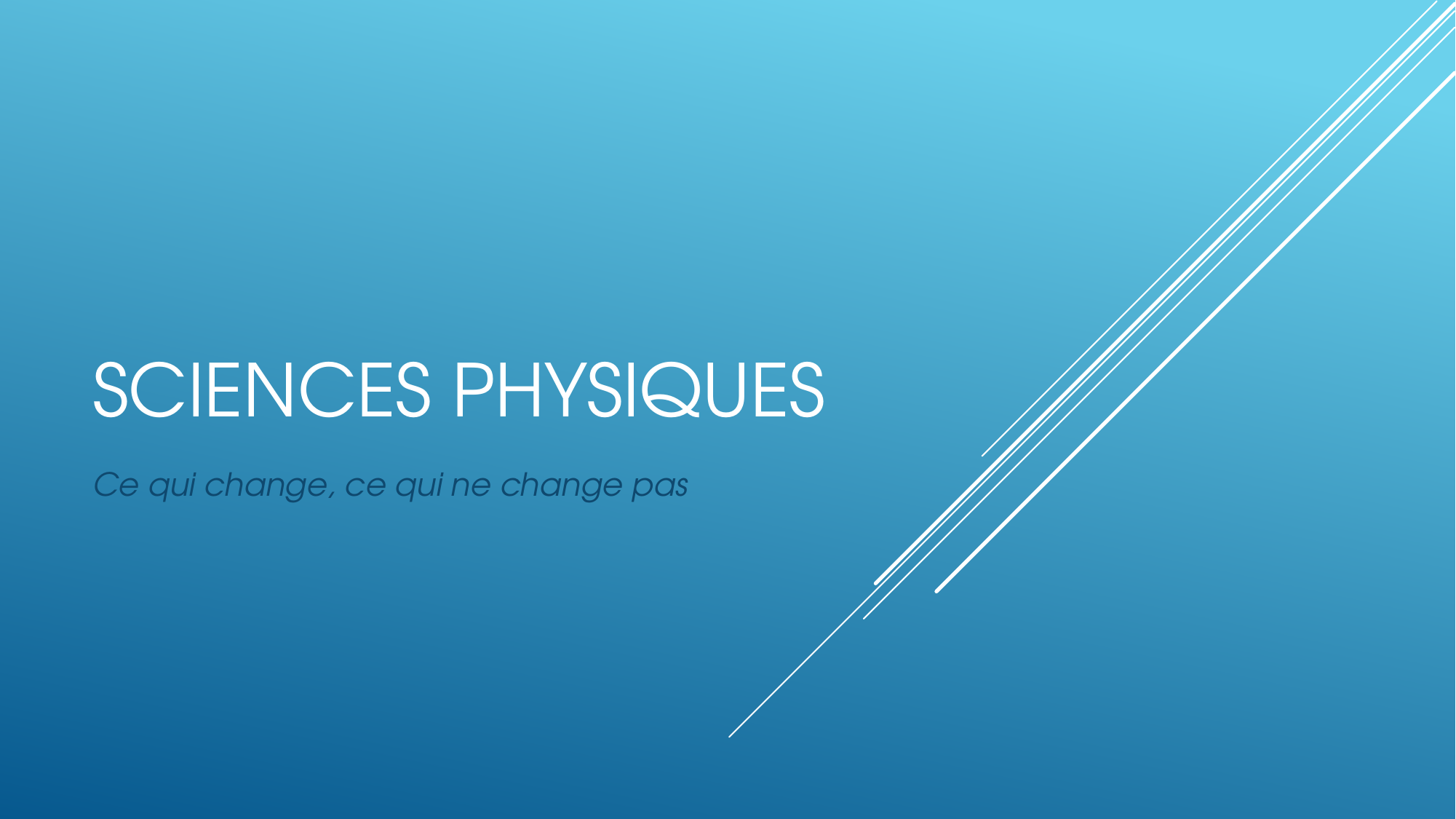

# Sciences Physiques
Ce qui change, ce qui ne change pas